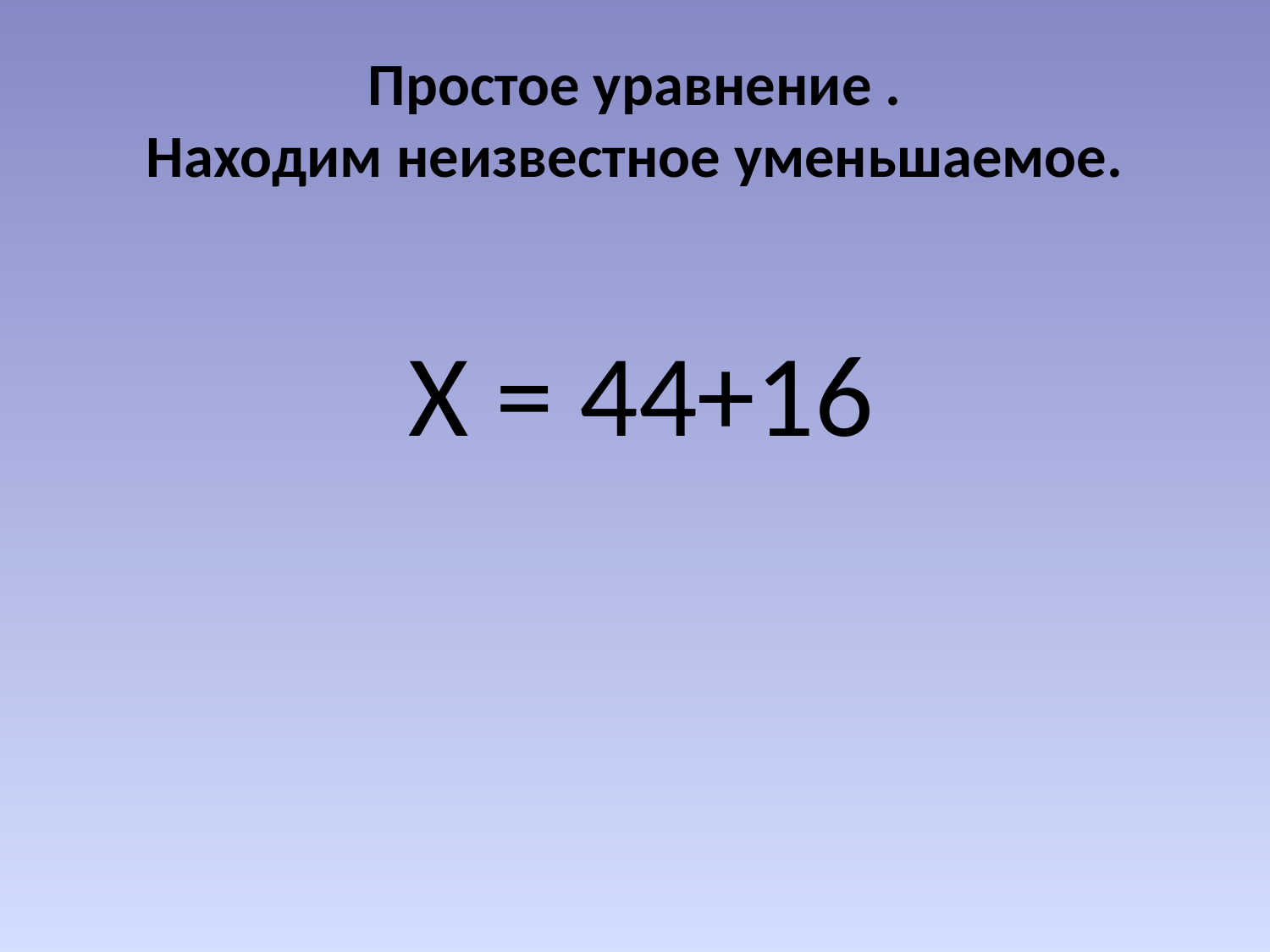

# Простое уравнение . Находим неизвестное уменьшаемое.

 Х = 44+16